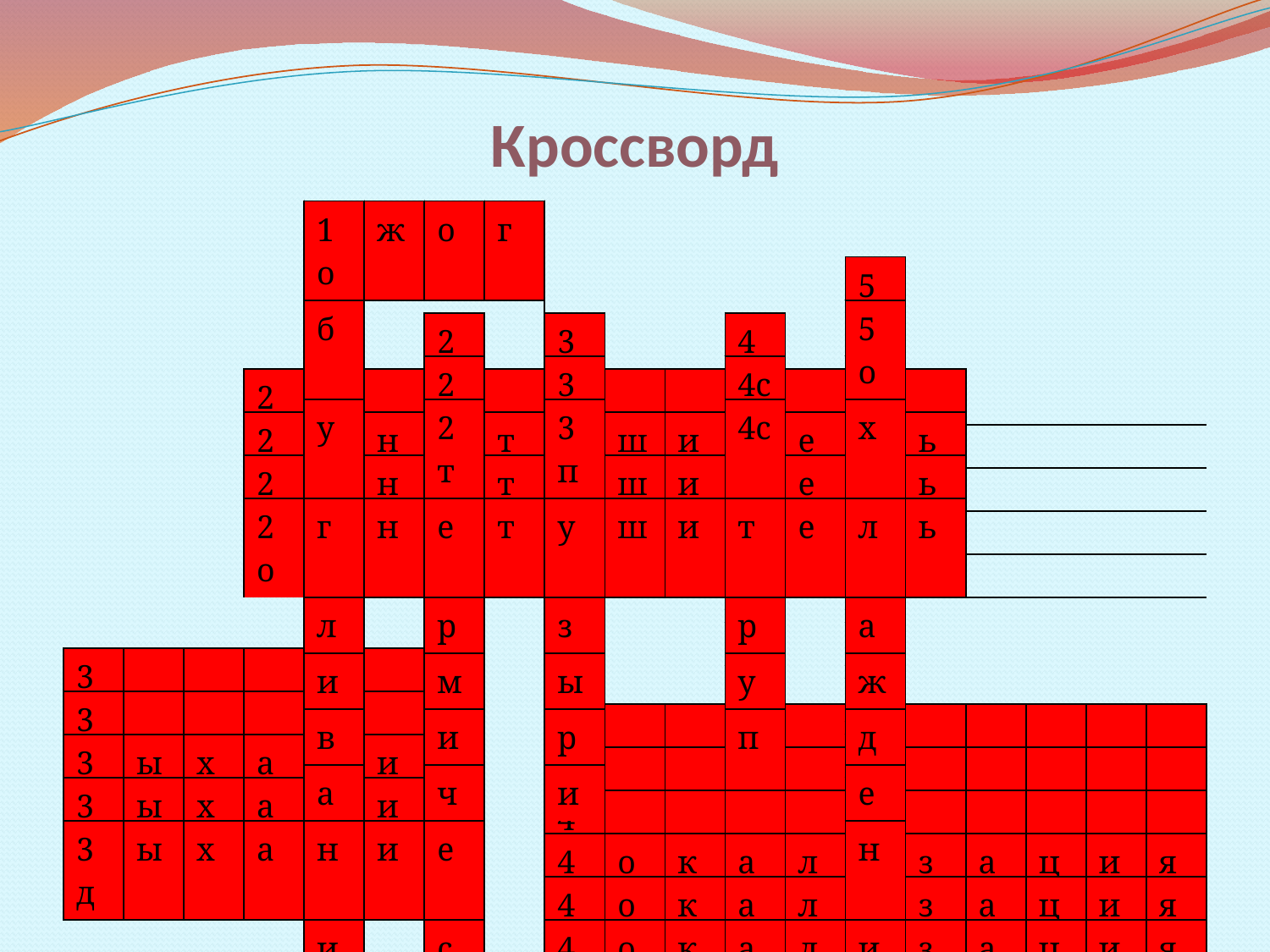

# Кроссворд
|  |  |  |  | 1 |  |  |  |  |  |  |  |  |  |  |  |  |  |  |
| --- | --- | --- | --- | --- | --- | --- | --- | --- | --- | --- | --- | --- | --- | --- | --- | --- | --- | --- |
|  |  |  |  |  |  |  |  |  |  |  |  |  | 5 |  |  |  |  |  |
|  |  |  |  |  |  | 2 |  | 3 |  |  | 4 |  |  |  |  |  |  |  |
|  |  |  | 2 |  |  |  |  |  |  |  |  |  |  |  |  |  |  |  |
|  |  |  |  |  |  |  |  |  |  |  |  |  |  |  |  |  |  |  |
|  |  |  |  |  |  |  |  |  |  |  |  |  |  |  |  |  |  |  |
|  |  |  |  |  |  |  |  |  |  |  |  |  |  |  |  |  |  |  |
|  |  |  |  |  |  |  |  |  |  |  |  |  |  |  |  |  |  |  |
| 3 |  |  |  |  |  |  |  |  |  |  |  |  |  |  |  |  |  |  |
|  |  |  |  |  |  |  |  | 4 |  |  |  |  |  |  |  |  |  |  |
|  |  |  |  |  |  |  |  |  |  |  |  |  |  |  |  |  |  |  |
|  |  |  |  |  |  |  |  |  |  |  |  |  |  |  |  |  |  |  |
|  |  |  |  |  |  |  |  |  |  |  |  |  |  |  |  |  |  |  |
|  |  |  |  | 1о | ж | о | г |  |  |  |  |  |  |  |  |  |  |  |
| --- | --- | --- | --- | --- | --- | --- | --- | --- | --- | --- | --- | --- | --- | --- | --- | --- | --- | --- |
|  |  |  |  |  |  |  |  |  |  |  |  |  | 5 |  |  |  |  |  |
|  |  |  |  |  |  | 2 |  | 3 |  |  | 4 |  |  |  |  |  |  |  |
|  |  |  | 2 |  |  |  |  |  |  |  |  |  |  |  |  |  |  |  |
|  |  |  |  |  |  |  |  |  |  |  |  |  |  |  |  |  |  |  |
|  |  |  |  |  |  |  |  |  |  |  |  |  |  |  |  |  |  |  |
|  |  |  |  |  |  |  |  |  |  |  |  |  |  |  |  |  |  |  |
|  |  |  |  |  |  |  |  |  |  |  |  |  |  |  |  |  |  |  |
| 3 |  |  |  |  |  |  |  |  |  |  |  |  |  |  |  |  |  |  |
|  |  |  |  |  |  |  |  | 4 |  |  |  |  |  |  |  |  |  |  |
|  |  |  |  |  |  |  |  |  |  |  |  |  |  |  |  |  |  |  |
|  |  |  |  |  |  |  |  |  |  |  |  |  |  |  |  |  |  |  |
|  |  |  |  |  |  |  |  |  |  |  |  |  |  |  |  |  |  |  |
|  |  |  |  | 1о | ж | о | г |  |  |  |  |  |  |  |  |  |  |  |
| --- | --- | --- | --- | --- | --- | --- | --- | --- | --- | --- | --- | --- | --- | --- | --- | --- | --- | --- |
|  |  |  |  |  |  |  |  |  |  |  |  |  | 5 |  |  |  |  |  |
|  |  |  |  |  |  | 2 |  | 3 |  |  | 4 |  |  |  |  |  |  |  |
|  |  |  | 2о | г | н | е | т | у | ш | и | т | е | л | ь |  |  |  |  |
|  |  |  |  |  |  |  |  |  |  |  |  |  |  |  |  |  |  |  |
|  |  |  |  |  |  |  |  |  |  |  |  |  |  |  |  |  |  |  |
|  |  |  |  |  |  |  |  |  |  |  |  |  |  |  |  |  |  |  |
|  |  |  |  |  |  |  |  |  |  |  |  |  |  |  |  |  |  |  |
| 3 |  |  |  |  |  |  |  |  |  |  |  |  |  |  |  |  |  |  |
|  |  |  |  |  |  |  |  | 4 |  |  |  |  |  |  |  |  |  |  |
|  |  |  |  |  |  |  |  |  |  |  |  |  |  |  |  |  |  |  |
|  |  |  |  |  |  |  |  |  |  |  |  |  |  |  |  |  |  |  |
|  |  |  |  |  |  |  |  |  |  |  |  |  |  |  |  |  |  |  |
|  |  |  |  | 1о | ж | о | г |  |  |  |  |  |  |  |  |  |  |  |
| --- | --- | --- | --- | --- | --- | --- | --- | --- | --- | --- | --- | --- | --- | --- | --- | --- | --- | --- |
|  |  |  |  |  |  |  |  |  |  |  |  |  | 5 |  |  |  |  |  |
|  |  |  |  |  |  | 2 |  | 3 |  |  | 4 |  |  |  |  |  |  |  |
|  |  |  | 2о | г | н | е | т | у | ш | и | т | е | л | ь |  |  |  |  |
|  |  |  |  |  |  |  |  |  |  |  |  |  |  |  |  |  |  |  |
|  |  |  |  |  |  |  |  |  |  |  |  |  |  |  |  |  |  |  |
|  |  |  |  |  |  |  |  |  |  |  |  |  |  |  |  |  |  |  |
|  |  |  |  |  |  |  |  |  |  |  |  |  |  |  |  |  |  |  |
| 3д | ы | х | а | н | и | е |  |  |  |  |  |  |  |  |  |  |  |  |
|  |  |  |  |  |  |  |  | 4 |  |  |  |  |  |  |  |  |  |  |
|  |  |  |  |  |  |  |  |  |  |  |  |  |  |  |  |  |  |  |
|  |  |  |  |  |  |  |  |  |  |  |  |  |  |  |  |  |  |  |
|  |  |  |  |  |  |  |  |  |  |  |  |  |  |  |  |  |  |  |
|  |  |  |  | 1о | ж | о | г |  |  |  |  |  |  |  |  |  |  |  |
| --- | --- | --- | --- | --- | --- | --- | --- | --- | --- | --- | --- | --- | --- | --- | --- | --- | --- | --- |
|  |  |  |  |  |  |  |  |  |  |  |  |  | 5 |  |  |  |  |  |
|  |  |  |  |  |  | 2 |  | 3 |  |  | 4 |  |  |  |  |  |  |  |
|  |  |  | 2о | г | н | е | т | у | ш | и | т | е | л | ь |  |  |  |  |
|  |  |  |  |  |  |  |  |  |  |  |  |  |  |  |  |  |  |  |
|  |  |  |  |  |  |  |  |  |  |  |  |  |  |  |  |  |  |  |
|  |  |  |  |  |  |  |  |  |  |  |  |  |  |  |  |  |  |  |
|  |  |  |  |  |  |  |  |  |  |  |  |  |  |  |  |  |  |  |
| 3д | ы | х | а | н | и | е |  |  |  |  |  |  |  |  |  |  |  |  |
|  |  |  |  |  |  |  |  | 4л | о | к | а | л | и | з | а | ц | и | я |
|  |  |  |  |  |  |  |  |  |  |  |  |  |  |  |  |  |  |  |
|  |  |  |  |  |  |  |  |  |  |  |  |  |  |  |  |  |  |  |
|  |  |  |  |  |  |  |  |  |  |  |  |  |  |  |  |  |  |  |
|  |  |  |  | 1о | ж | о | г |  |  |  |  |  |  |  |  |  |  |  |
| --- | --- | --- | --- | --- | --- | --- | --- | --- | --- | --- | --- | --- | --- | --- | --- | --- | --- | --- |
|  |  |  |  | б |  |  |  |  |  |  |  |  | 5 |  |  |  |  |  |
|  |  |  |  | у |  | 2 |  | 3 |  |  | 4 |  |  |  |  |  |  |  |
|  |  |  | 2о | г | н | е | т | у | ш | и | т | е | л | ь |  |  |  |  |
|  |  |  |  | л |  |  |  |  |  |  |  |  |  |  |  |  |  |  |
|  |  |  |  | и |  |  |  |  |  |  |  |  |  |  |  |  |  |  |
|  |  |  |  | в |  |  |  |  |  |  |  |  |  |  |  |  |  |  |
|  |  |  |  | а |  |  |  |  |  |  |  |  |  |  |  |  |  |  |
| 3д | ы | х | а | н | и | е |  |  |  |  |  |  |  |  |  |  |  |  |
|  |  |  |  | и |  |  |  | 4л | о | к | а | л | и | з | а | ц | и | я |
|  |  |  |  | е |  |  |  |  |  |  |  |  |  |  |  |  |  |  |
|  |  |  |  |  |  |  |  |  |  |  |  |  |  |  |  |  |  |  |
|  |  |  |  |  |  |  |  |  |  |  |  |  |  |  |  |  |  |  |
|  |  |  |  | 1о | ж | о | г |  |  |  |  |  |  |  |  |  |  |  |
| --- | --- | --- | --- | --- | --- | --- | --- | --- | --- | --- | --- | --- | --- | --- | --- | --- | --- | --- |
|  |  |  |  | б |  |  |  |  |  |  |  |  | 5 |  |  |  |  |  |
|  |  |  |  | у |  | 2т |  | 3 |  |  | 4 |  |  |  |  |  |  |  |
|  |  |  | 2о | г | н | е | т | у | ш | и | т | е | л | ь |  |  |  |  |
|  |  |  |  | л |  | р |  |  |  |  |  |  |  |  |  |  |  |  |
|  |  |  |  | и |  | м |  |  |  |  |  |  |  |  |  |  |  |  |
|  |  |  |  | в |  | и |  |  |  |  |  |  |  |  |  |  |  |  |
|  |  |  |  | а |  | ч |  |  |  |  |  |  |  |  |  |  |  |  |
| 3д | ы | х | а | н | и | е |  |  |  |  |  |  |  |  |  |  |  |  |
|  |  |  |  | и |  | с |  | 4л | о | к | а | л | и | з | а | ц | и | я |
|  |  |  |  | е |  | к |  |  |  |  |  |  |  |  |  |  |  |  |
|  |  |  |  |  |  | и |  |  |  |  |  |  |  |  |  |  |  |  |
|  |  |  |  |  |  | й |  |  |  |  |  |  |  |  |  |  |  |  |
|  |  |  |  | 1о | ж | о | г |  |  |  |  |  |  |  |  |  |  |  |
| --- | --- | --- | --- | --- | --- | --- | --- | --- | --- | --- | --- | --- | --- | --- | --- | --- | --- | --- |
|  |  |  |  | б |  |  |  |  |  |  |  |  | 5 |  |  |  |  |  |
|  |  |  |  | у |  | 2т |  | 3п |  |  | 4 |  |  |  |  |  |  |  |
|  |  |  | 2о | г | н | е | т | у | ш | и | т | е | л | ь |  |  |  |  |
|  |  |  |  | л |  | р |  | з |  |  |  |  |  |  |  |  |  |  |
|  |  |  |  | и |  | м |  | ы |  |  |  |  |  |  |  |  |  |  |
|  |  |  |  | в |  | и |  | р |  |  |  |  |  |  |  |  |  |  |
|  |  |  |  | а |  | ч |  | и |  |  |  |  |  |  |  |  |  |  |
| 3д | ы | х | а | н | и | е |  |  |  |  |  |  |  |  |  |  |  |  |
|  |  |  |  | и |  | с |  | 4л | о | к | а | л | и | з | а | ц | и | я |
|  |  |  |  | е |  | к |  |  |  |  |  |  |  |  |  |  |  |  |
|  |  |  |  |  |  | и |  |  |  |  |  |  |  |  |  |  |  |  |
|  |  |  |  |  |  | й |  |  |  |  |  |  |  |  |  |  |  |  |
|  |  |  |  | 1о | ж | о | г |  |  |  |  |  |  |  |  |  |  |  |
| --- | --- | --- | --- | --- | --- | --- | --- | --- | --- | --- | --- | --- | --- | --- | --- | --- | --- | --- |
|  |  |  |  | б |  |  |  |  |  |  |  |  | 5 |  |  |  |  |  |
|  |  |  |  | у |  | 2т |  | 3п |  |  | 4с |  |  |  |  |  |  |  |
|  |  |  | 2о | г | н | е | т | у | ш | и | т | е | л | ь |  |  |  |  |
|  |  |  |  | л |  | р |  | з |  |  | р |  |  |  |  |  |  |  |
|  |  |  |  | и |  | м |  | ы |  |  | у |  |  |  |  |  |  |  |
|  |  |  |  | в |  | и |  | р |  |  | п |  |  |  |  |  |  |  |
|  |  |  |  | а |  | ч |  | и |  |  |  |  |  |  |  |  |  |  |
| 3д | ы | х | а | н | и | е |  |  |  |  |  |  |  |  |  |  |  |  |
|  |  |  |  | и |  | с |  | 4л | о | к | а | л | и | з | а | ц | и | я |
|  |  |  |  | е |  | к |  |  |  |  |  |  |  |  |  |  |  |  |
|  |  |  |  |  |  | и |  |  |  |  |  |  |  |  |  |  |  |  |
|  |  |  |  |  |  | й |  |  |  |  |  |  |  |  |  |  |  |  |
|  |  |  |  | 1о | ж | о | г |  |  |  |  |  |  |  |  |  |  |  |
| --- | --- | --- | --- | --- | --- | --- | --- | --- | --- | --- | --- | --- | --- | --- | --- | --- | --- | --- |
|  |  |  |  | б |  |  |  |  |  |  |  |  | 5о |  |  |  |  |  |
|  |  |  |  | у |  | 2т |  | 3п |  |  | 4с |  | х |  |  |  |  |  |
|  |  |  | 2о | г | н | е | т | у | ш | и | т | е | л | ь |  |  |  |  |
|  |  |  |  | л |  | р |  | з |  |  | р |  | а |  |  |  |  |  |
|  |  |  |  | и |  | м |  | ы |  |  | у |  | ж |  |  |  |  |  |
|  |  |  |  | в |  | и |  | р |  |  | п |  | д |  |  |  |  |  |
|  |  |  |  | а |  | ч |  | и |  |  |  |  | е |  |  |  |  |  |
| 3д | ы | х | а | н | и | е |  |  |  |  |  |  | н |  |  |  |  |  |
|  |  |  |  | и |  | с |  | 4л | о | к | а | л | и | з | а | ц | и | я |
|  |  |  |  | е |  | к |  |  |  |  |  |  | е |  |  |  |  |  |
|  |  |  |  |  |  | и |  |  |  |  |  |  |  |  |  |  |  |  |
|  |  |  |  |  |  | й |  |  |  |  |  |  |  |  |  |  |  |  |